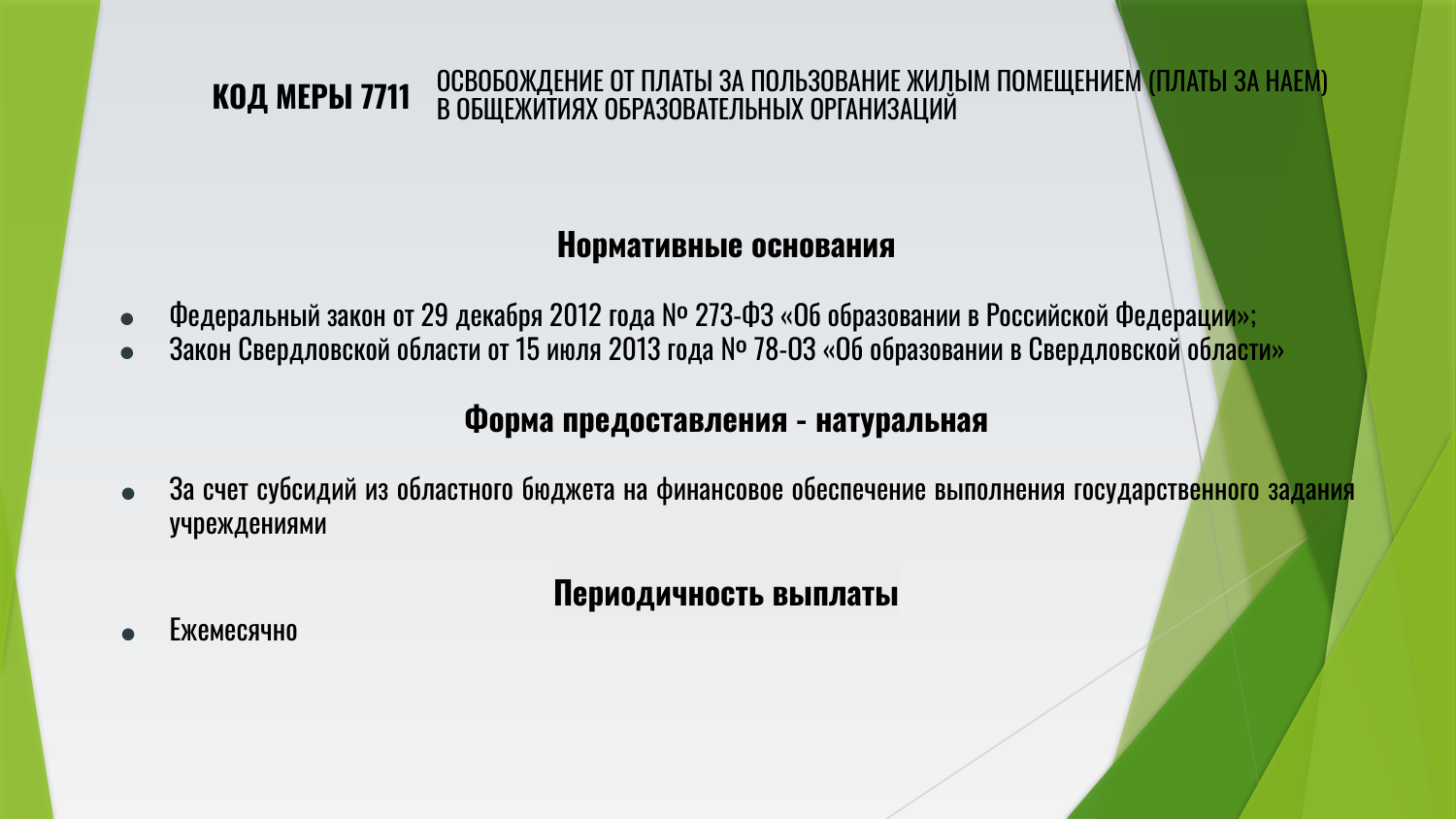

КОД МЕРЫ 7711
Освобождение от платы за пользование жилым помещением (платы за наем) в общежитиях образовательных организаций
Нормативные основания

Федеральный закон от 29 декабря 2012 года № 273-ФЗ «Об образовании в Российской Федерации»;
Закон Свердловской области от 15 июля 2013 года № 78-ОЗ «Об образовании в Свердловской области»

Форма предоставления - натуральная

За счет субсидий из областного бюджета на финансовое обеспечение выполнения государственного задания учреждениями

Периодичность выплаты
Ежемесячно